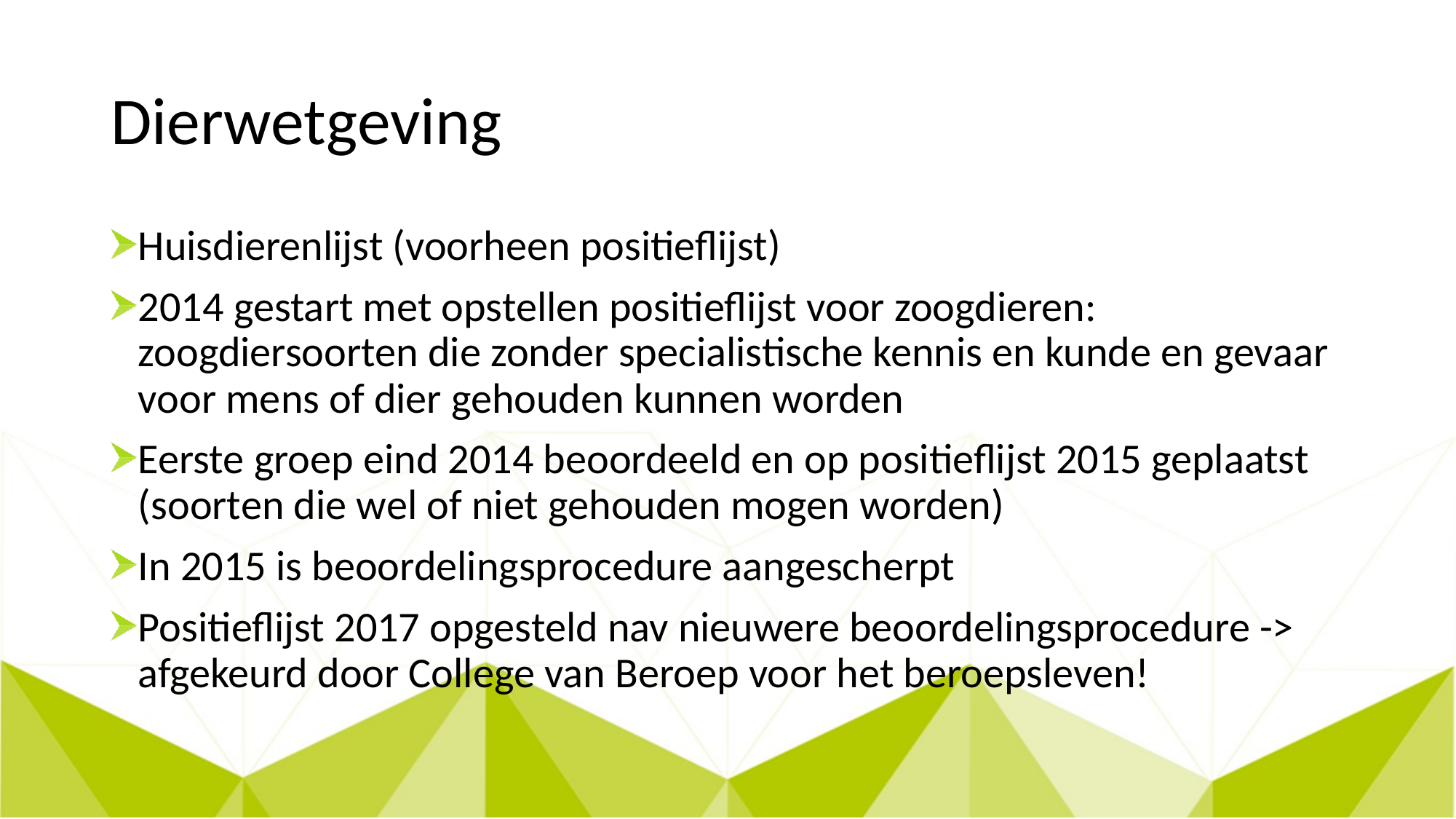

# Dierwetgeving
Huisdierenlijst (voorheen positieflijst)
2014 gestart met opstellen positieflijst voor zoogdieren: zoogdiersoorten die zonder specialistische kennis en kunde en gevaar voor mens of dier gehouden kunnen worden
Eerste groep eind 2014 beoordeeld en op positieflijst 2015 geplaatst (soorten die wel of niet gehouden mogen worden)
In 2015 is beoordelingsprocedure aangescherpt
Positieflijst 2017 opgesteld nav nieuwere beoordelingsprocedure -> afgekeurd door College van Beroep voor het beroepsleven!